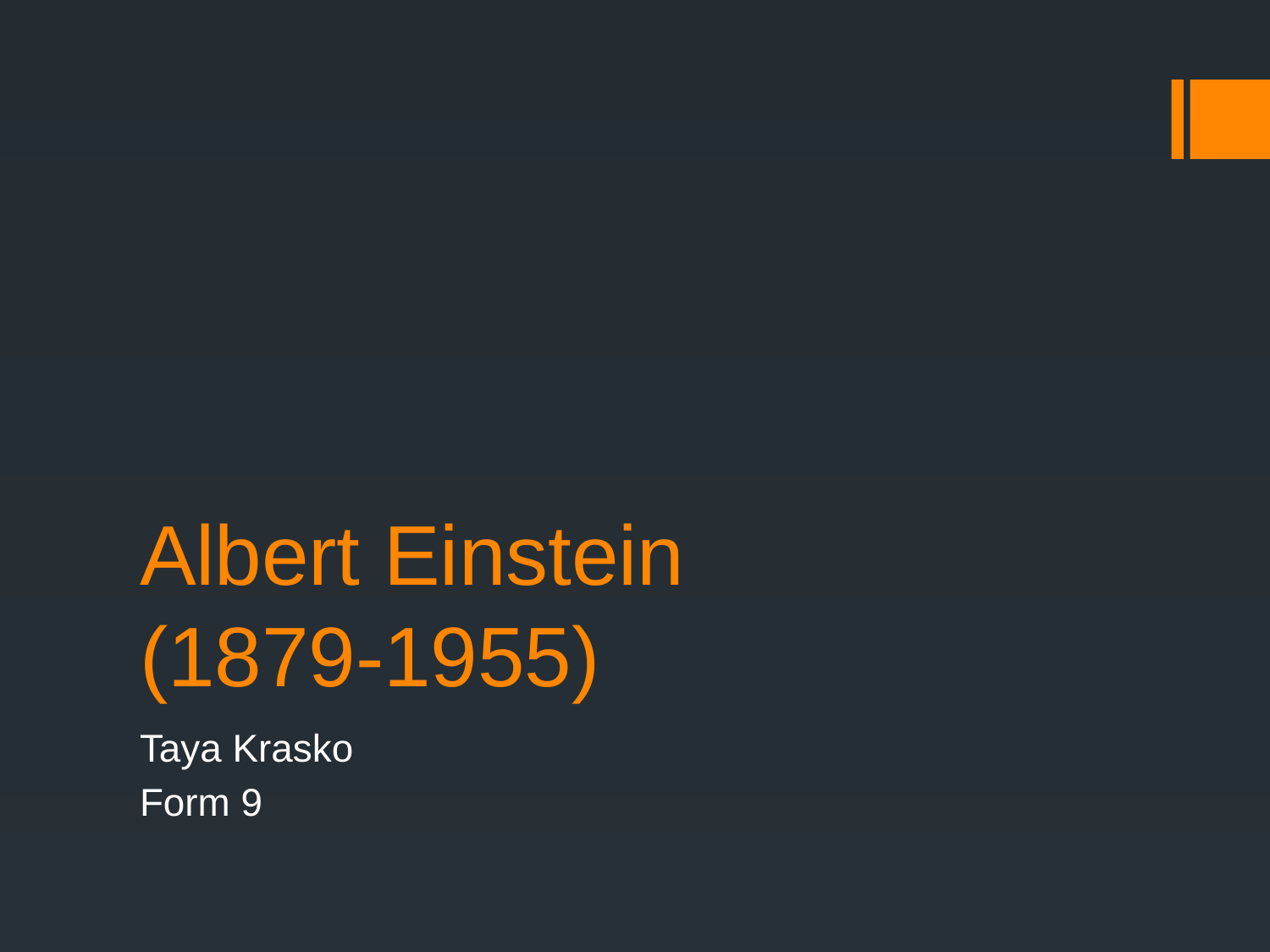

# Albert Einstein (1879-1955)
Taya Krasko
Form 9